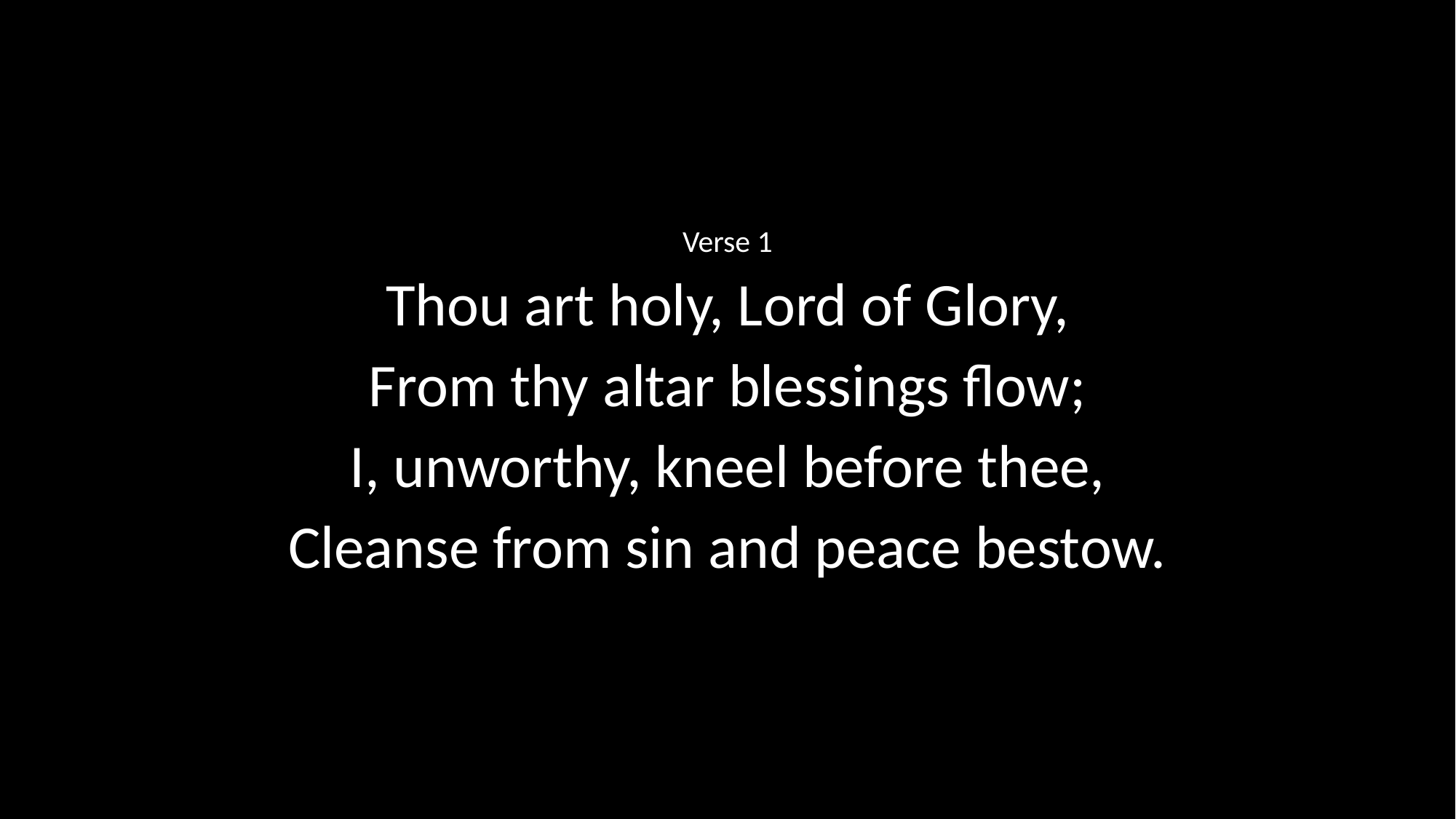

Verse 1
Thou art holy, Lord of Glory,
From thy altar blessings flow;
I, unworthy, kneel before thee,
Cleanse from sin and peace bestow.